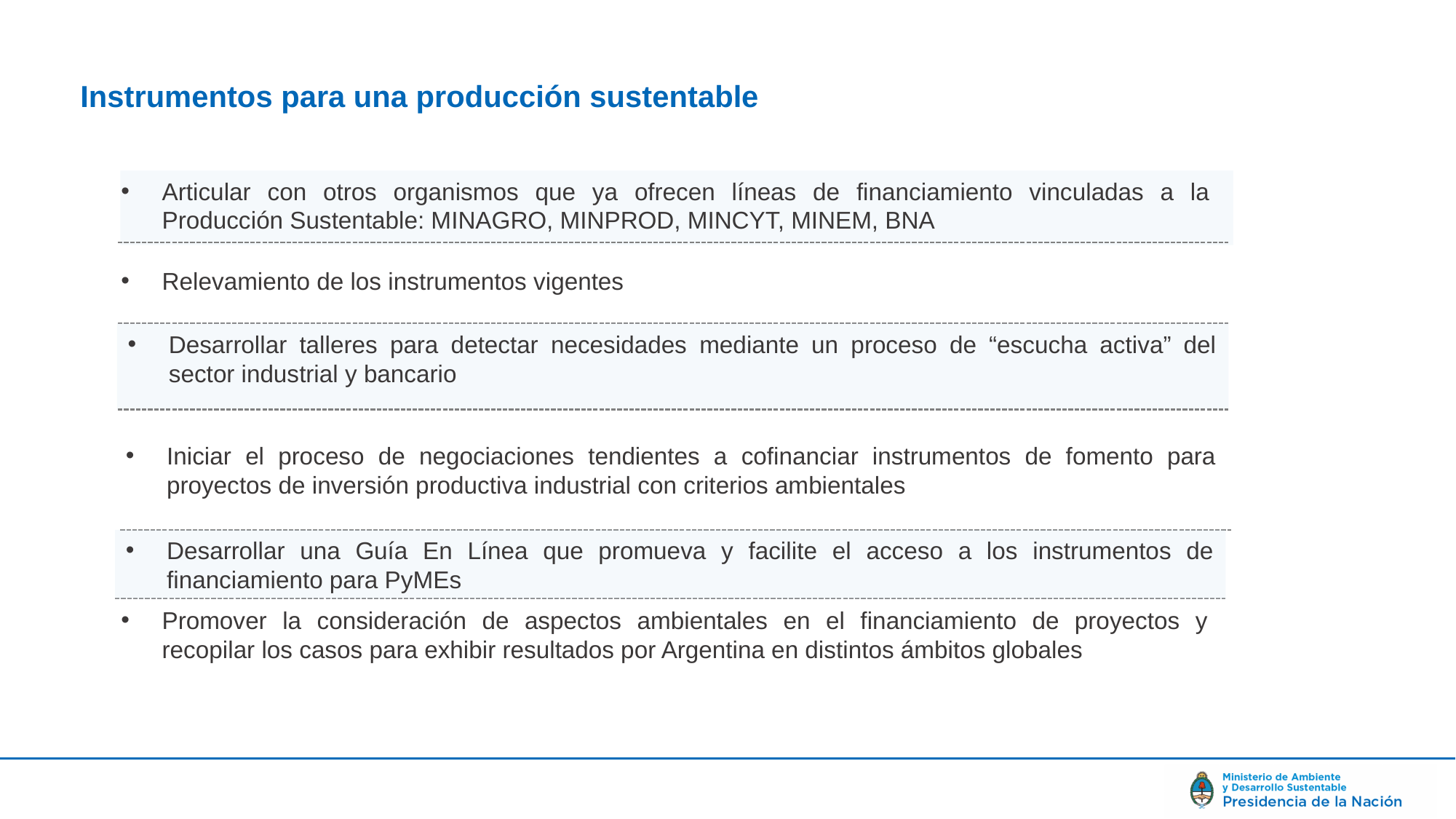

Instrumentos para una producción sustentable

Articular con otros organismos que ya ofrecen líneas de financiamiento vinculadas a la Producción Sustentable: MINAGRO, MINPROD, MINCYT, MINEM, BNA
Relevamiento de los instrumentos vigentes
Desarrollar talleres para detectar necesidades mediante un proceso de “escucha activa” del sector industrial y bancario
Iniciar el proceso de negociaciones tendientes a cofinanciar instrumentos de fomento para proyectos de inversión productiva industrial con criterios ambientales
Desarrollar una Guía En Línea que promueva y facilite el acceso a los instrumentos de financiamiento para PyMEs

Promover la consideración de aspectos ambientales en el financiamiento de proyectos y recopilar los casos para exhibir resultados por Argentina en distintos ámbitos globales